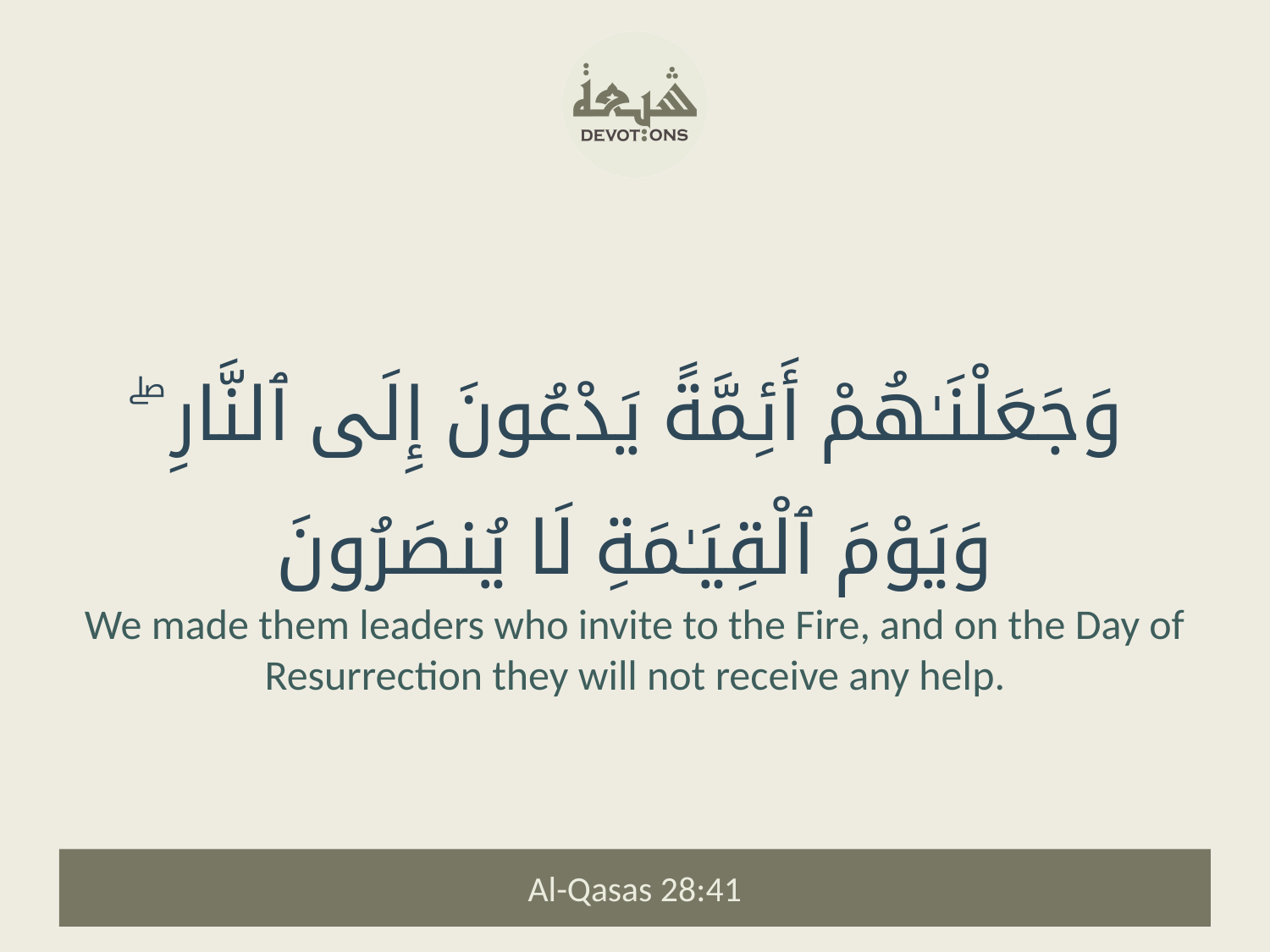

وَجَعَلْنَـٰهُمْ أَئِمَّةً يَدْعُونَ إِلَى ٱلنَّارِ ۖ وَيَوْمَ ٱلْقِيَـٰمَةِ لَا يُنصَرُونَ
We made them leaders who invite to the Fire, and on the Day of Resurrection they will not receive any help.
Al-Qasas 28:41